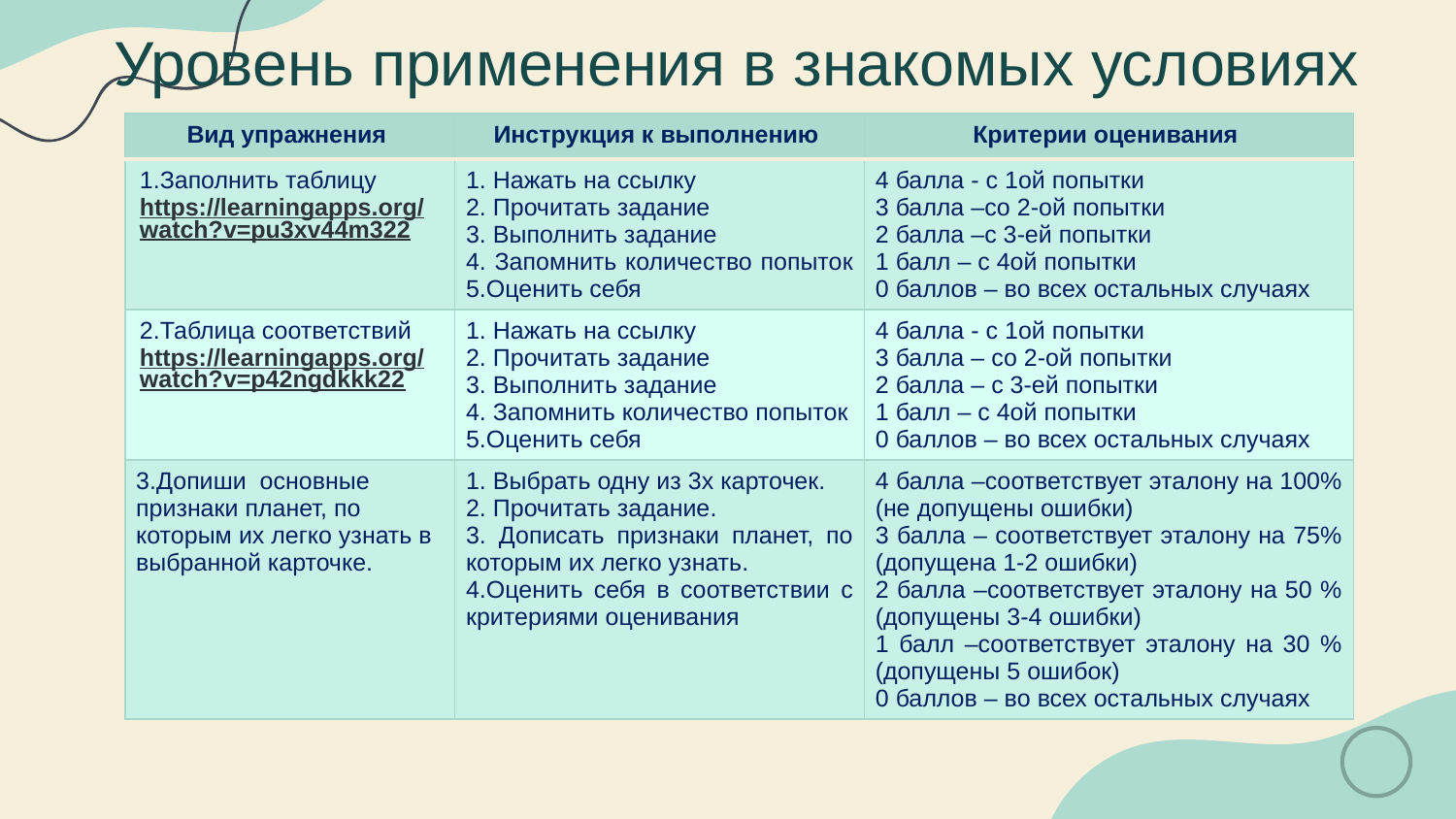

# Уровень применения в знакомых условиях
| Вид упражнения | Инструкция к выполнению | Критерии оценивания |
| --- | --- | --- |
| 1.Заполнить таблицу https://learningapps.org/watch?v=pu3xv44m322 | 1. Нажать на ссылку 2. Прочитать задание 3. Выполнить задание 4. Запомнить количество попыток 5.Оценить себя | 4 балла - с 1ой попытки 3 балла –со 2-ой попытки 2 балла –с 3-ей попытки 1 балл – с 4ой попытки 0 баллов – во всех остальных случаях |
| 2.Таблица соответствий https://learningapps.org/watch?v=p42ngdkkk22 | 1. Нажать на ссылку 2. Прочитать задание 3. Выполнить задание 4. Запомнить количество попыток 5.Оценить себя | 4 балла - с 1ой попытки 3 балла – со 2-ой попытки 2 балла – с 3-ей попытки 1 балл – с 4ой попытки 0 баллов – во всех остальных случаях |
| 3.Допиши основные признаки планет, по которым их легко узнать в выбранной карточке. | 1. Выбрать одну из 3х карточек. 2. Прочитать задание. 3. Дописать признаки планет, по которым их легко узнать. 4.Оценить себя в соответствии с критериями оценивания | 4 балла –соответствует эталону на 100% (не допущены ошибки) 3 балла – соответствует эталону на 75% (допущена 1-2 ошибки) 2 балла –соответствует эталону на 50 % (допущены 3-4 ошибки) 1 балл –соответствует эталону на 30 % (допущены 5 ошибок) 0 баллов – во всех остальных случаях |